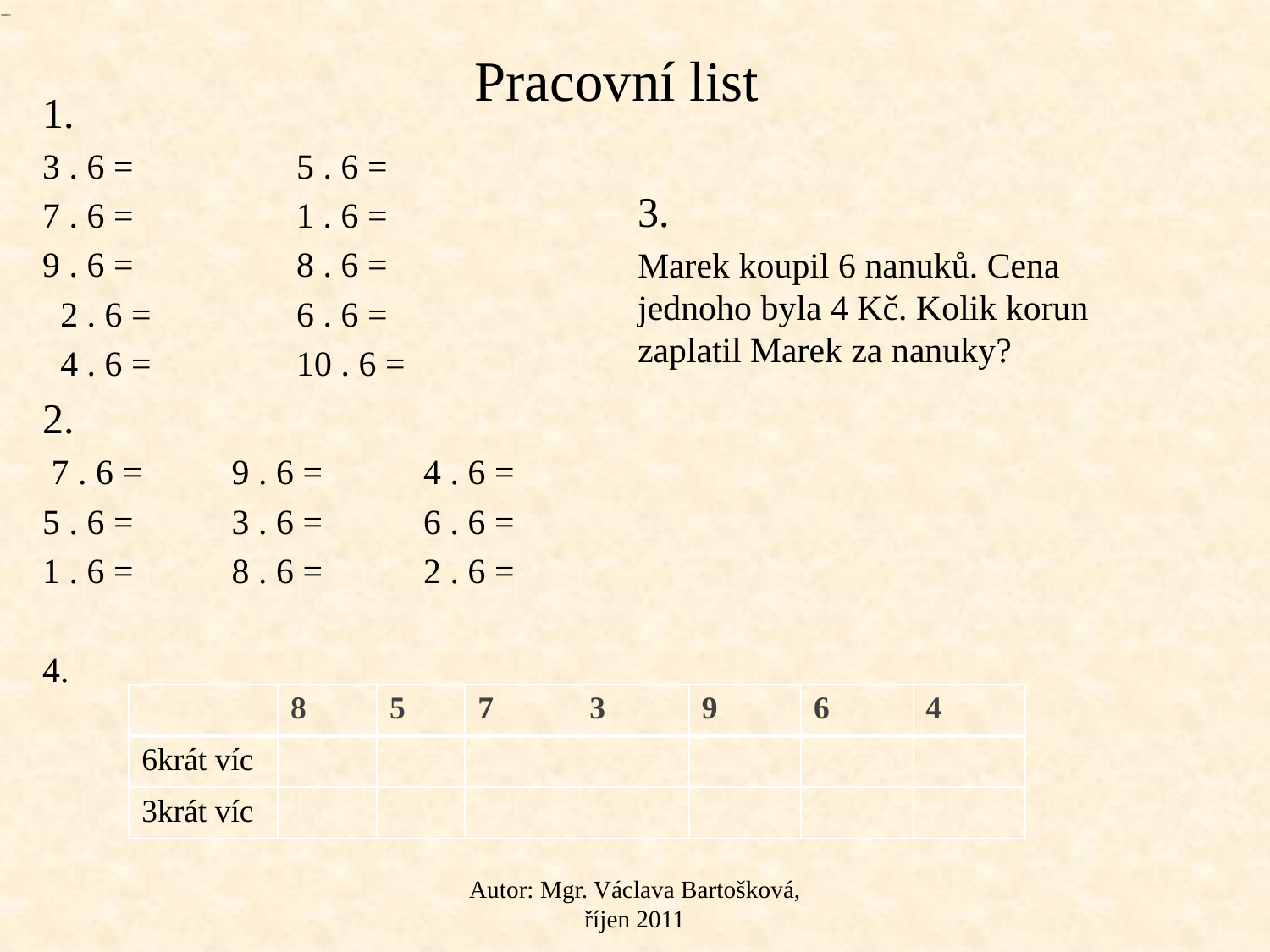

# Pracovní list
1.
3 . 6 =		5 . 6 =
7 . 6 =		1 . 6 =
9 . 6 =		8 . 6 =
  2 . 6 =  		6 . 6 =
  4 . 6 =		10 . 6 =
2.
 7 . 6 =	       9 . 6 =	4 . 6 =
5 . 6 =	       3 . 6 =	6 . 6 =
1 . 6 =	       8 . 6 =	2 . 6 =

4.
3.
Marek koupil 6 nanuků. Cena jednoho byla 4 Kč. Kolik korun zaplatil Marek za nanuky?

|  | 8 | 5 | 7 | 3 | 9 | 6 | 4 |
| --- | --- | --- | --- | --- | --- | --- | --- |
| 6krát víc |  |  |  |  |  |  |  |
| 3krát víc |  |  |  |  |  |  |  |
Autor: Mgr. Václava Bartošková, říjen 2011